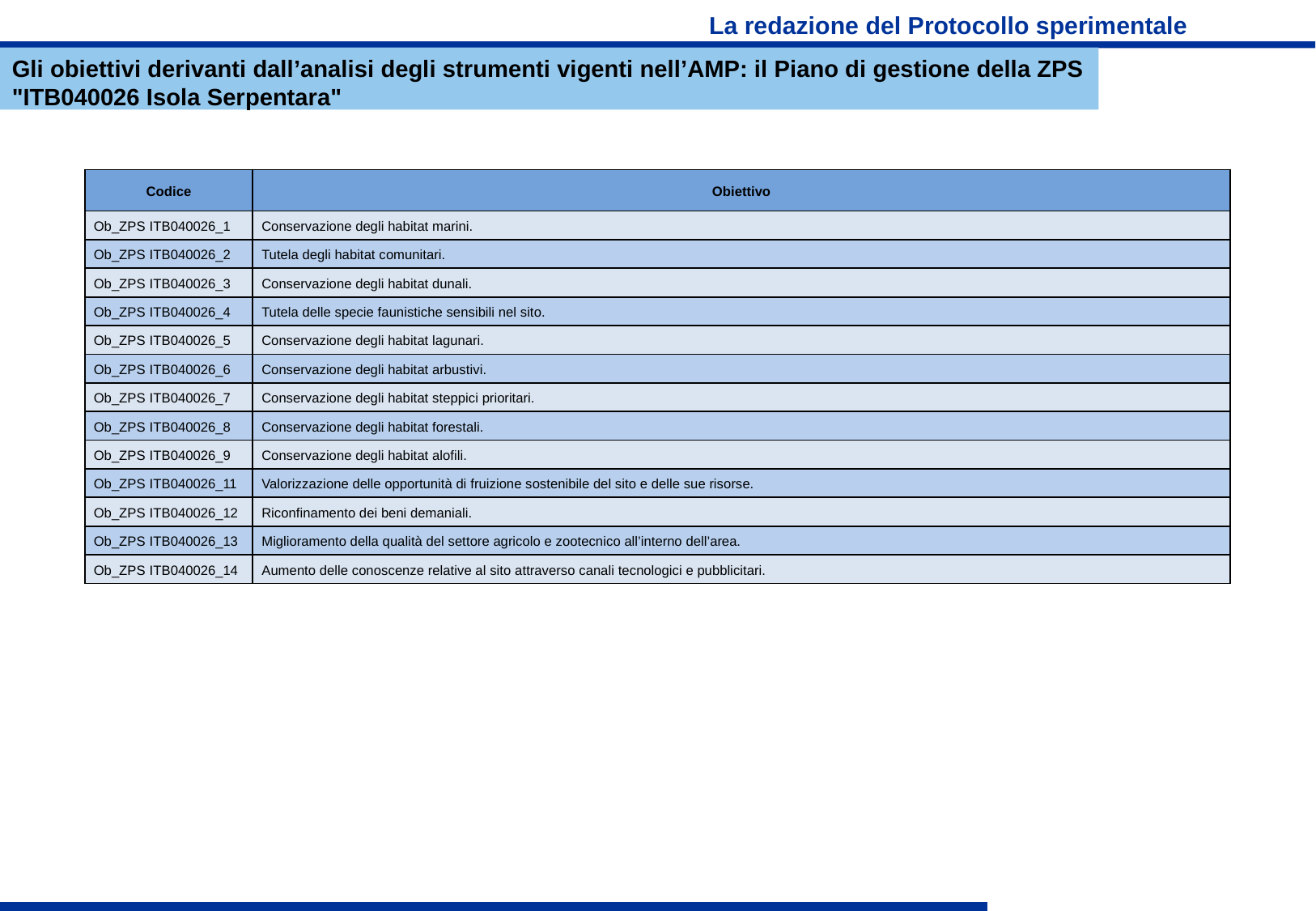

# La redazione del Protocollo sperimentale
Gli obiettivi derivanti dall’analisi degli strumenti vigenti nell’AMP: il Piano di gestione della ZPS "ITB040026 Isola Serpentara"
| Codice | Obiettivo |
| --- | --- |
| Ob\_ZPS ITB040026\_1 | Conservazione degli habitat marini. |
| Ob\_ZPS ITB040026\_2 | Tutela degli habitat comunitari. |
| Ob\_ZPS ITB040026\_3 | Conservazione degli habitat dunali. |
| Ob\_ZPS ITB040026\_4 | Tutela delle specie faunistiche sensibili nel sito. |
| Ob\_ZPS ITB040026\_5 | Conservazione degli habitat lagunari. |
| Ob\_ZPS ITB040026\_6 | Conservazione degli habitat arbustivi. |
| Ob\_ZPS ITB040026\_7 | Conservazione degli habitat steppici prioritari. |
| Ob\_ZPS ITB040026\_8 | Conservazione degli habitat forestali. |
| Ob\_ZPS ITB040026\_9 | Conservazione degli habitat alofili. |
| Ob\_ZPS ITB040026\_11 | Valorizzazione delle opportunità di fruizione sostenibile del sito e delle sue risorse. |
| Ob\_ZPS ITB040026\_12 | Riconfinamento dei beni demaniali. |
| Ob\_ZPS ITB040026\_13 | Miglioramento della qualità del settore agricolo e zootecnico all’interno dell’area. |
| Ob\_ZPS ITB040026\_14 | Aumento delle conoscenze relative al sito attraverso canali tecnologici e pubblicitari. |